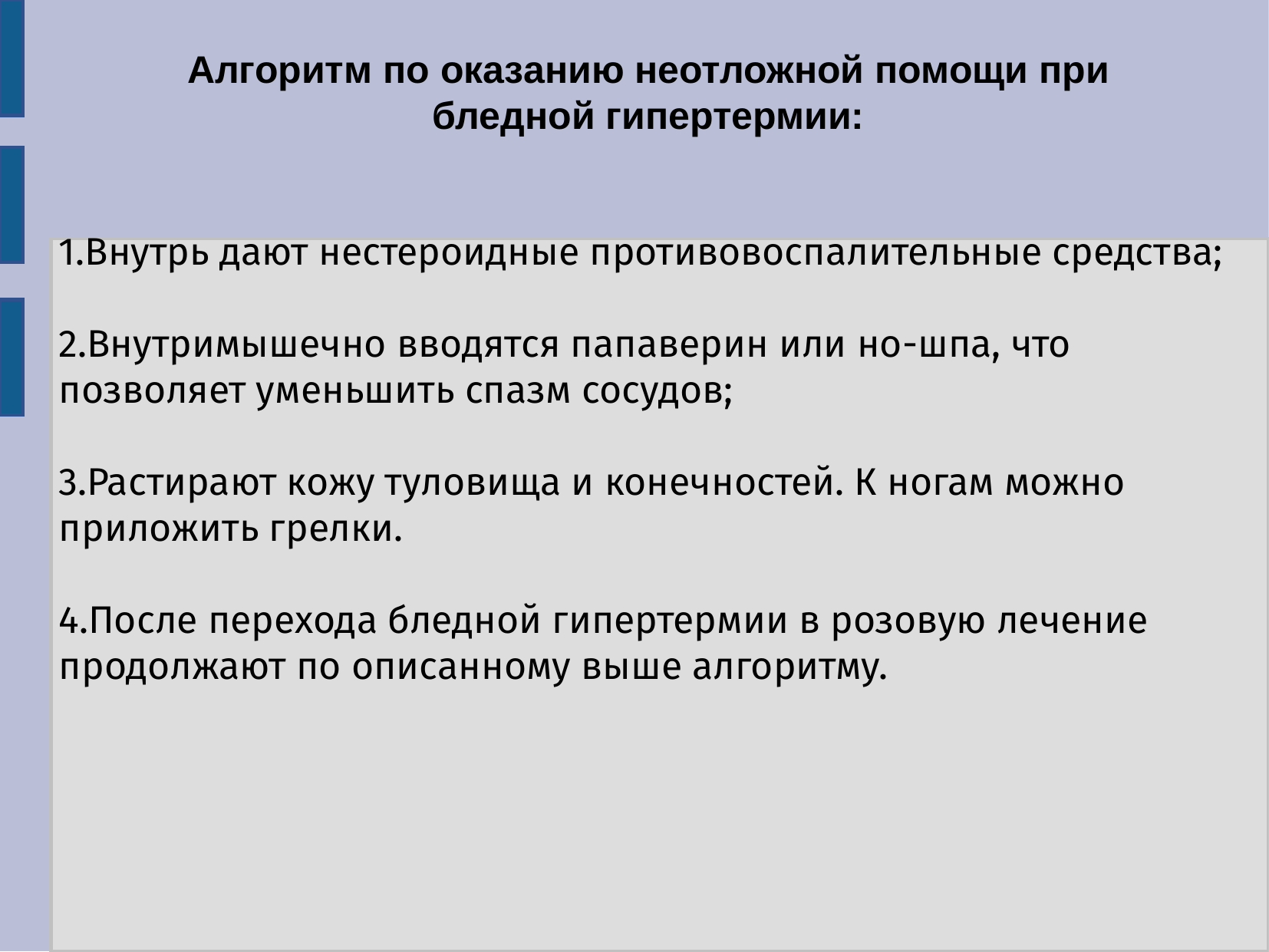

# Алгоритм по оказанию неотложной помощи при бледной гипертермии:
Внутрь дают нестероидные противовоспалительные средства;

Внутримышечно вводятся папаверин или но-шпа, что позволяет уменьшить спазм сосудов;

Растирают кожу туловища и конечностей. К ногам можно приложить грелки.

После перехода бледной гипертермии в розовую лечение продолжают по описанному выше алгоритму.